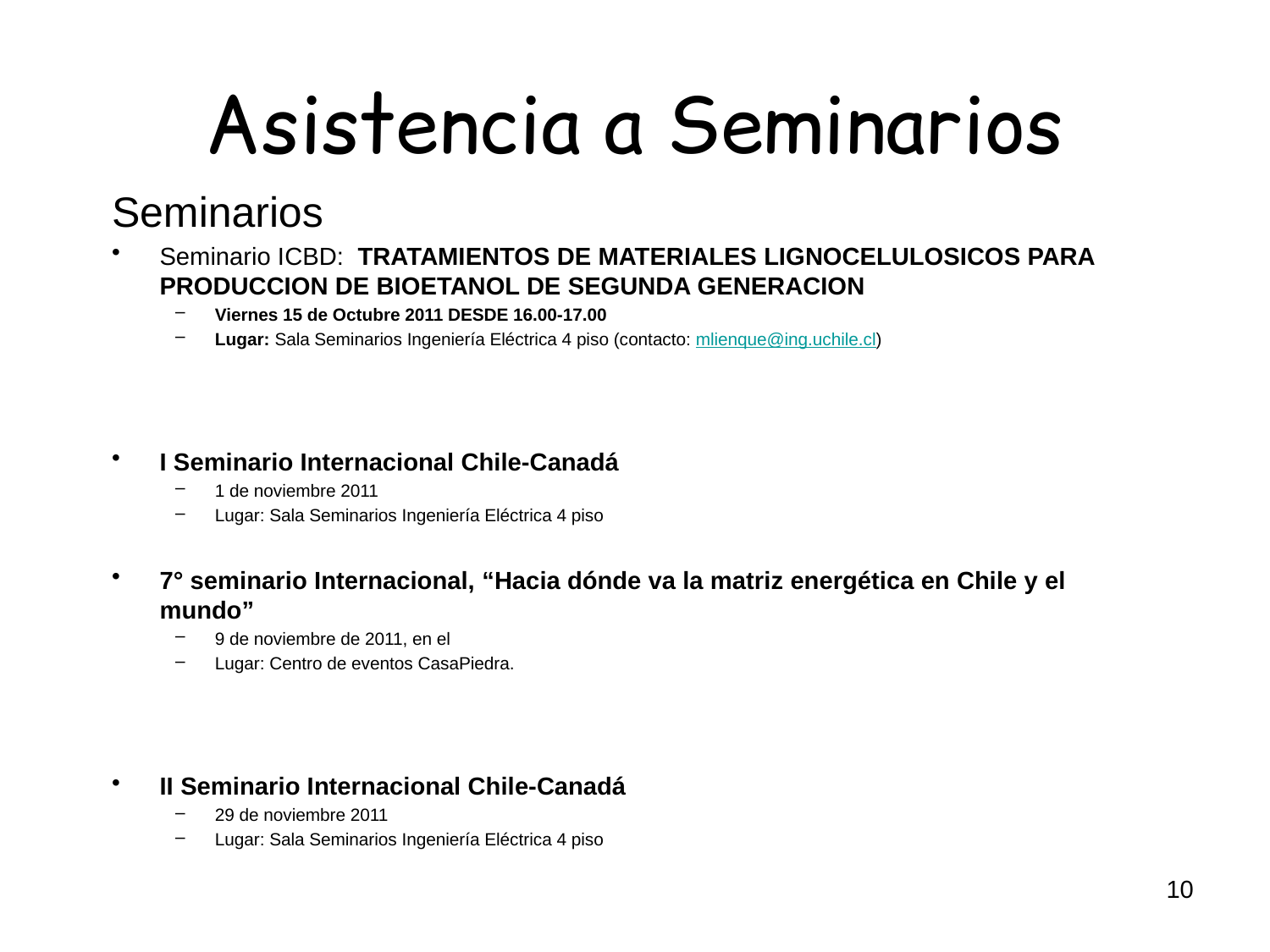

# Asistencia a Seminarios
Seminarios
Seminario ICBD:  TRATAMIENTOS DE MATERIALES LIGNOCELULOSICOS PARA PRODUCCION DE BIOETANOL DE SEGUNDA GENERACION
Viernes 15 de Octubre 2011 DESDE 16.00-17.00
Lugar: Sala Seminarios Ingeniería Eléctrica 4 piso (contacto: mlienque@ing.uchile.cl)

I Seminario Internacional Chile-Canadá
1 de noviembre 2011
Lugar: Sala Seminarios Ingeniería Eléctrica 4 piso

7° seminario Internacional, “Hacia dónde va la matriz energética en Chile y el mundo”
9 de noviembre de 2011, en el
Lugar: Centro de eventos CasaPiedra.

II Seminario Internacional Chile-Canadá
29 de noviembre 2011
Lugar: Sala Seminarios Ingeniería Eléctrica 4 piso

10